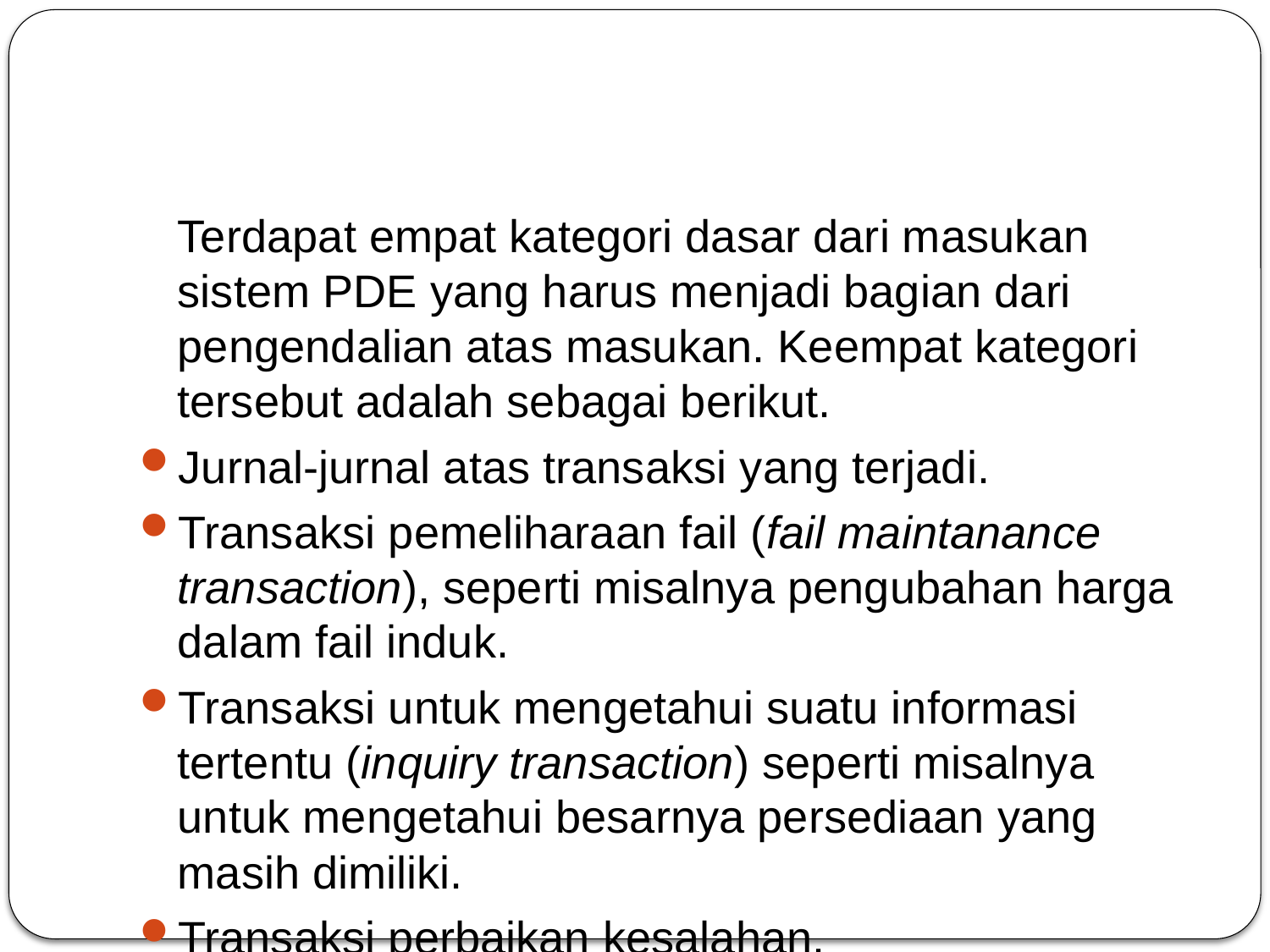

#
	Terdapat empat kategori dasar dari masukan sistem PDE yang harus menjadi bagian dari pengendalian atas masukan. Keempat kategori tersebut adalah sebagai berikut.
Jurnal-jurnal atas transaksi yang terjadi.
Transaksi pemeliharaan fail (fail maintanance transaction), seperti misalnya pengubahan harga dalam fail induk.
Transaksi untuk mengetahui suatu informasi tertentu (inquiry transaction) seperti misalnya untuk mengetahui besarnya persediaan yang masih dimiliki.
Transaksi perbaikan kesalahan.